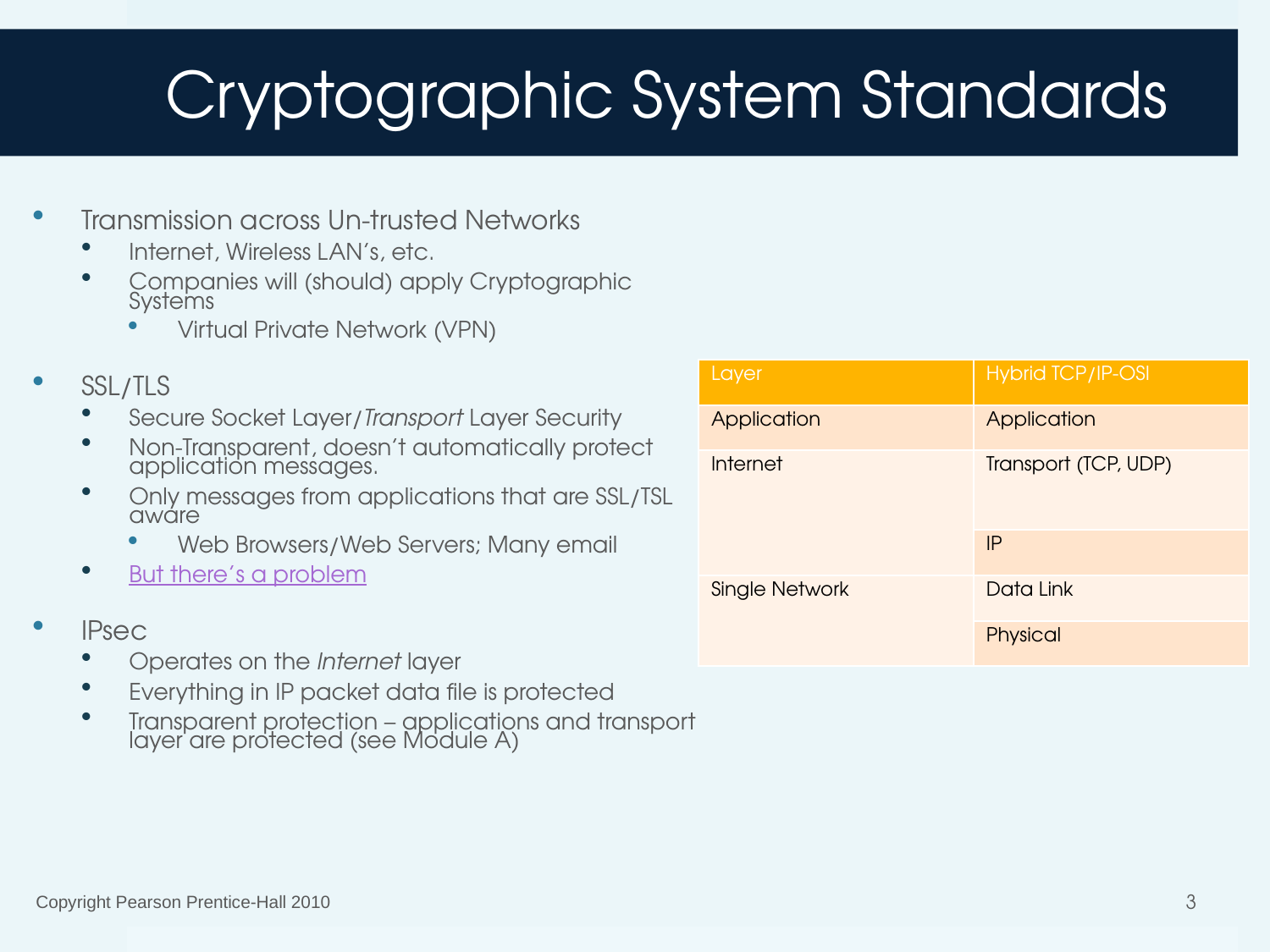

# Cryptographic System Standards
Transmission across Un-trusted Networks
Internet, Wireless LAN’s, etc.
Companies will (should) apply Cryptographic Systems
Virtual Private Network (VPN)
SSL/TLS
Secure Socket Layer/Transport Layer Security
Non-Transparent, doesn’t automatically protect application messages.
Only messages from applications that are SSL/TSL aware
Web Browsers/Web Servers; Many email
But there’s a problem
IPsec
Operates on the Internet layer
Everything in IP packet data file is protected
Transparent protection – applications and transport layer are protected (see Module A)

| Layer | Hybrid TCP/IP-OSI |
| --- | --- |
| Application | Application |
| Internet | Transport (TCP, UDP) |
|  | IP |
| Single Network | Data Link |
|  | Physical |
Copyright Pearson Prentice-Hall 2010
3